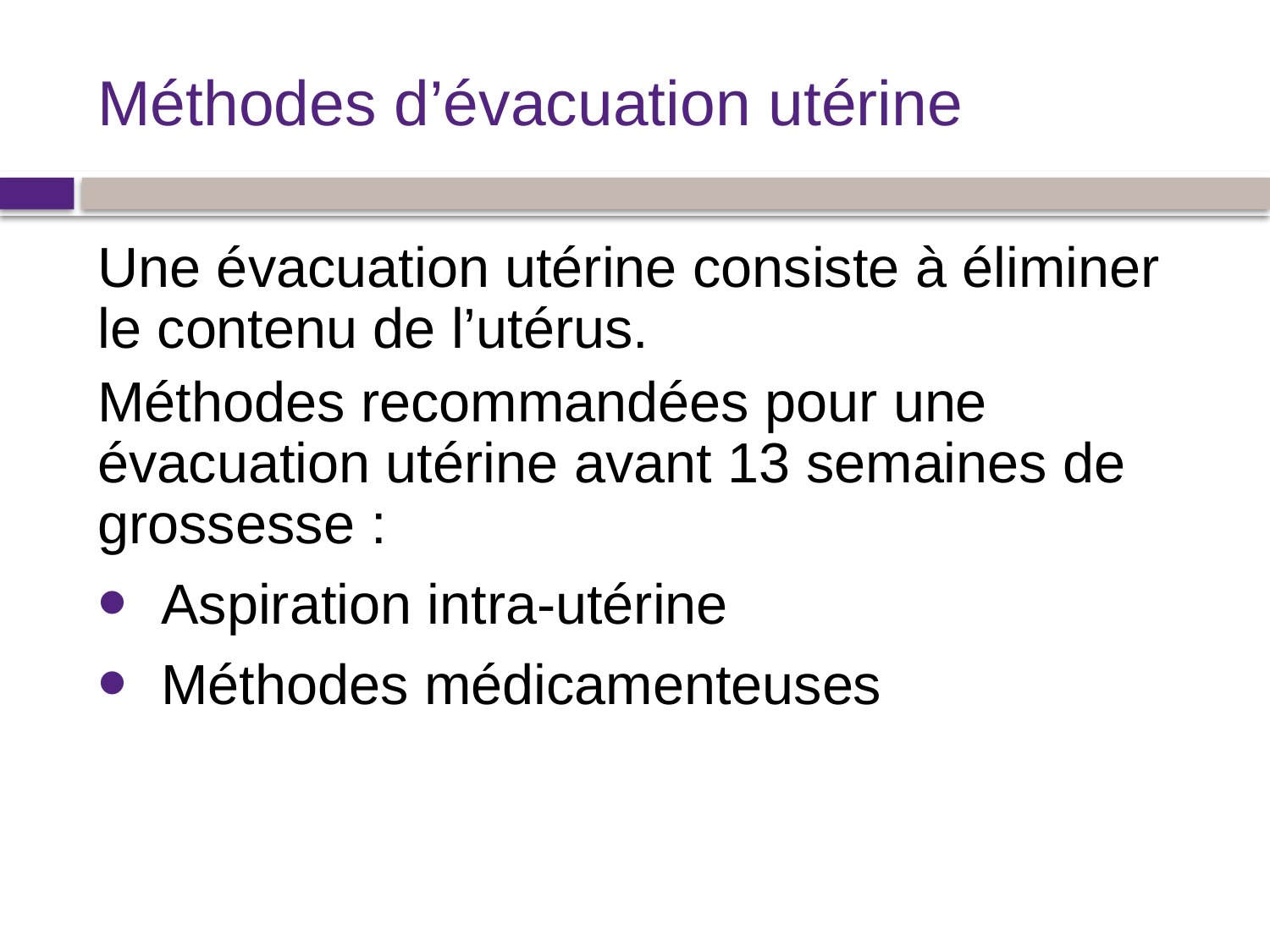

# Méthodes d’évacuation utérine
Une évacuation utérine consiste à éliminer le contenu de l’utérus.
Méthodes recommandées pour une évacuation utérine avant 13 semaines de grossesse :
Aspiration intra-utérine
Méthodes médicamenteuses